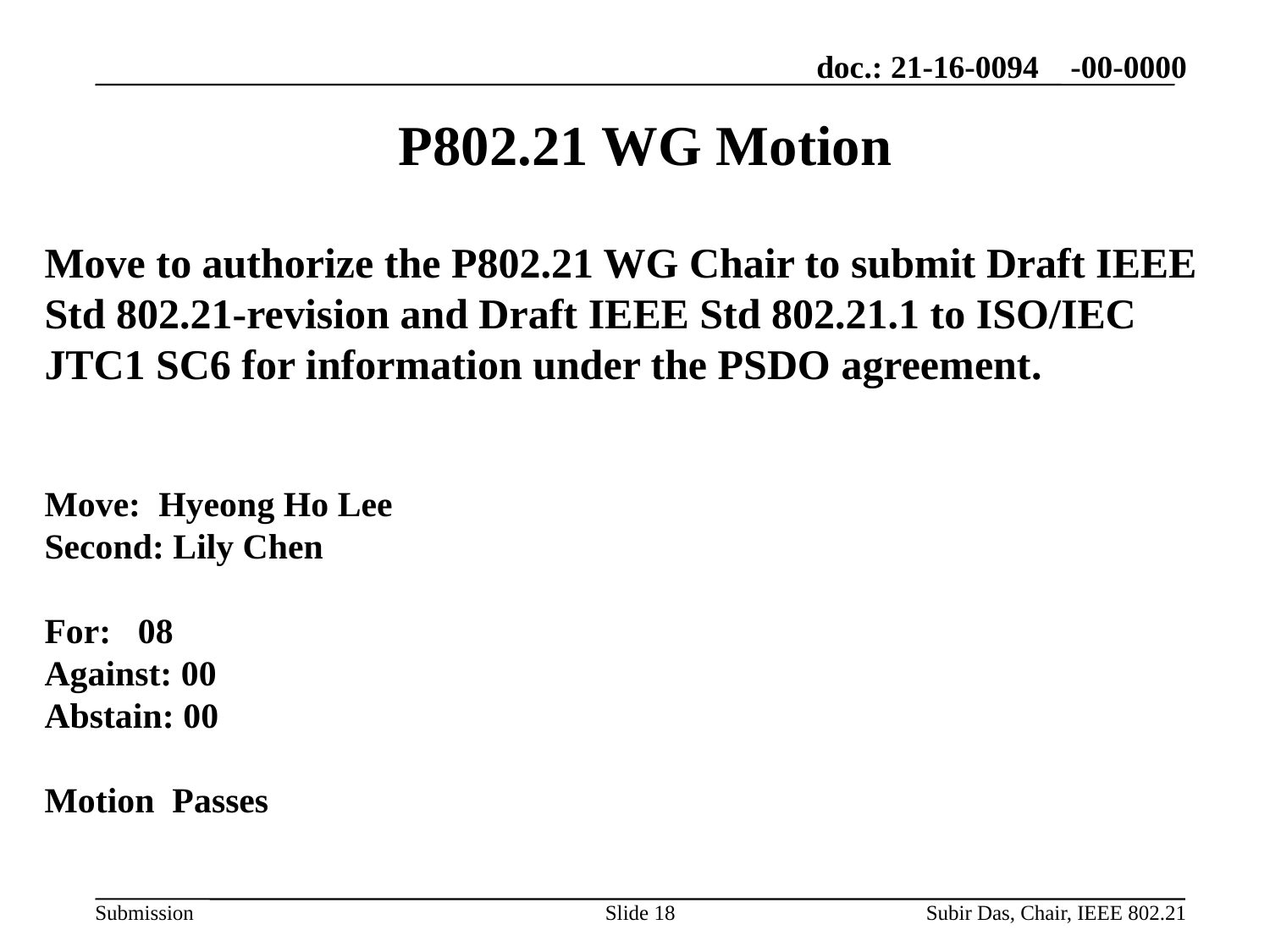

# P802.21 WG Motion
Move to authorize the P802.21 WG Chair to submit Draft IEEE Std 802.21-revision and Draft IEEE Std 802.21.1 to ISO/IEC JTC1 SC6 for information under the PSDO agreement.

Move:  Hyeong Ho Lee
Second: Lily Chen

For:   08
Against: 00
Abstain: 00

Motion  Passes
Slide 18
Subir Das, Chair, IEEE 802.21